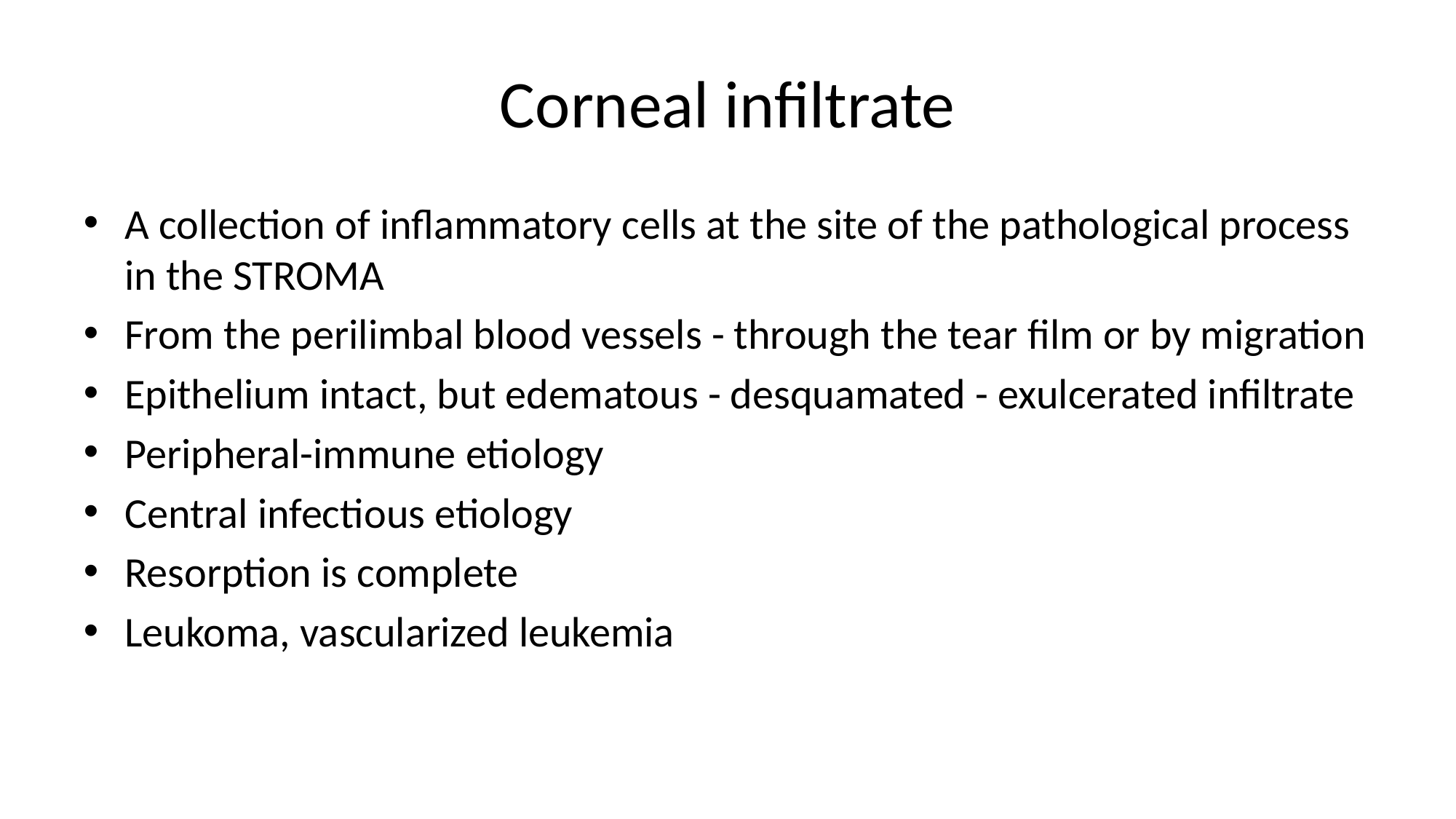

# Corneal infiltrate
A collection of inflammatory cells at the site of the pathological process in the STROMA
From the perilimbal blood vessels - through the tear film or by migration
Epithelium intact, but edematous - desquamated - exulcerated infiltrate
Peripheral-immune etiology
Central infectious etiology
Resorption is complete
Leukoma, vascularized leukemia